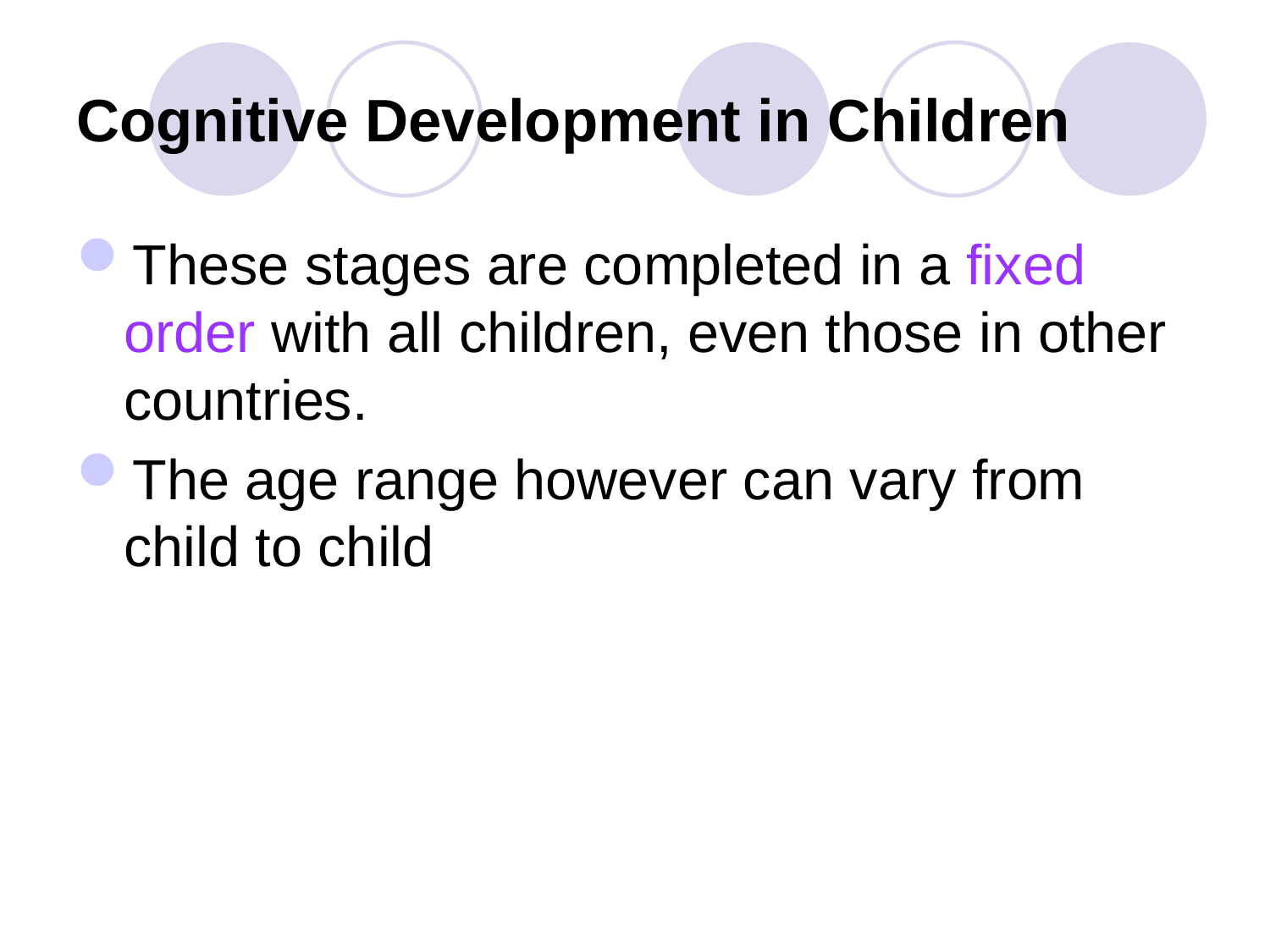

# Cognitive Development in Children
These stages are completed in a fixed order with all children, even those in other countries.
The age range however can vary from child to child